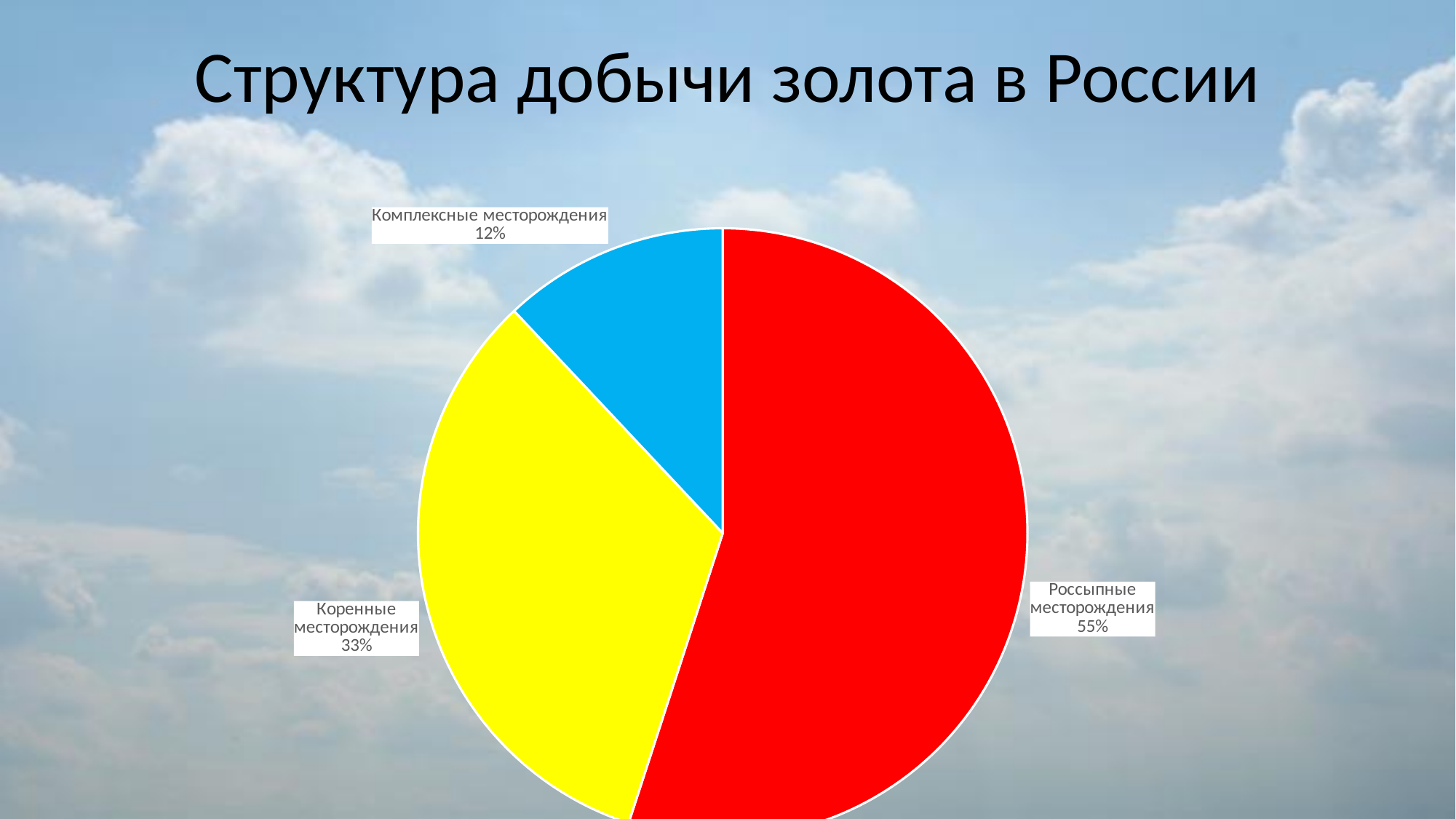

# Структура добычи золота в России

### Chart

| Category | Столбец1 |
|---|---|
| Россыпные месторождения | 0.55 |
| Коренные месторождения | 0.33 |
| Комплексные месторождения | 0.12 |